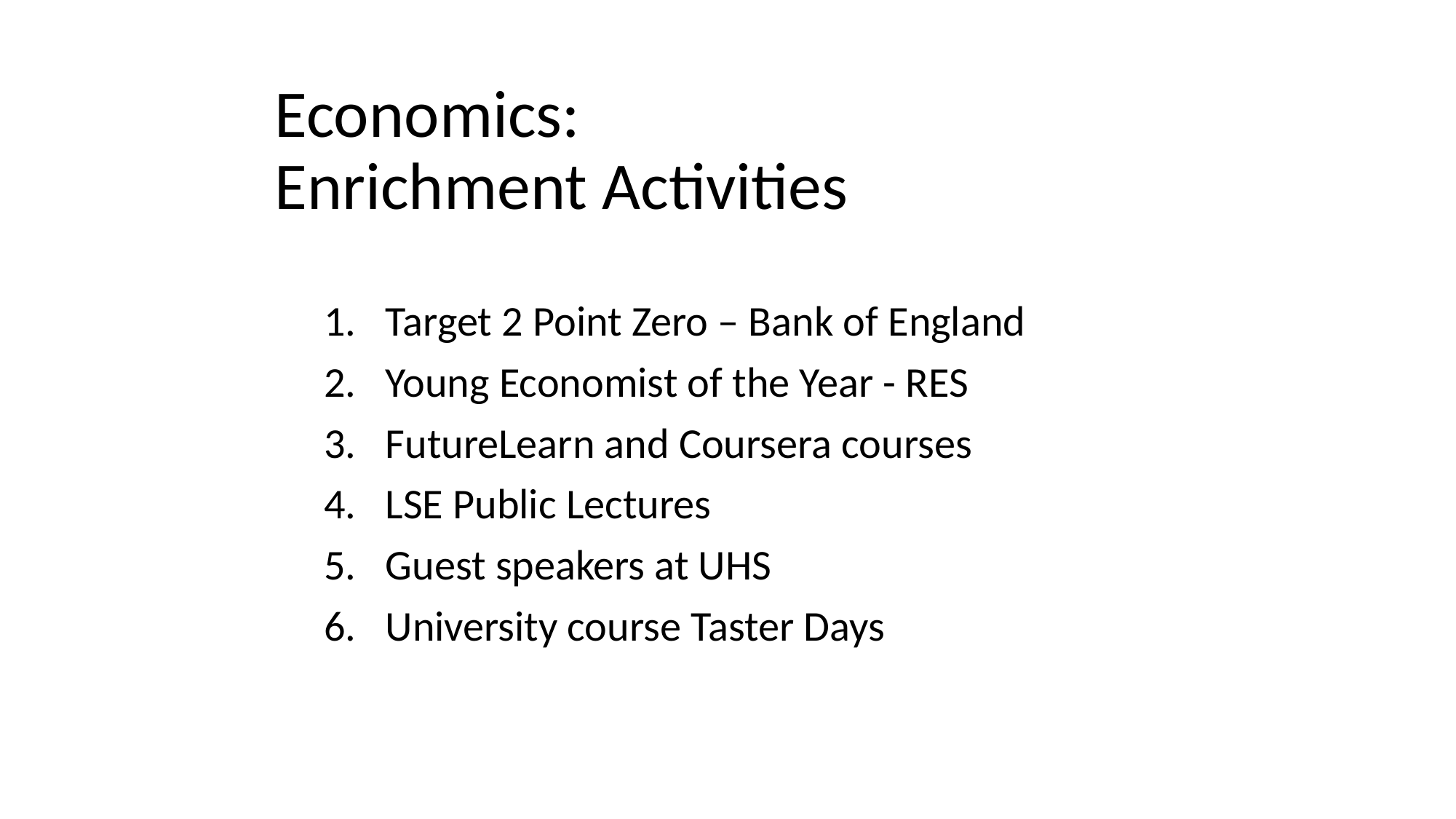

# Economics: Enrichment Activities
Target 2 Point Zero – Bank of England
Young Economist of the Year - RES
FutureLearn and Coursera courses
LSE Public Lectures
Guest speakers at UHS
University course Taster Days